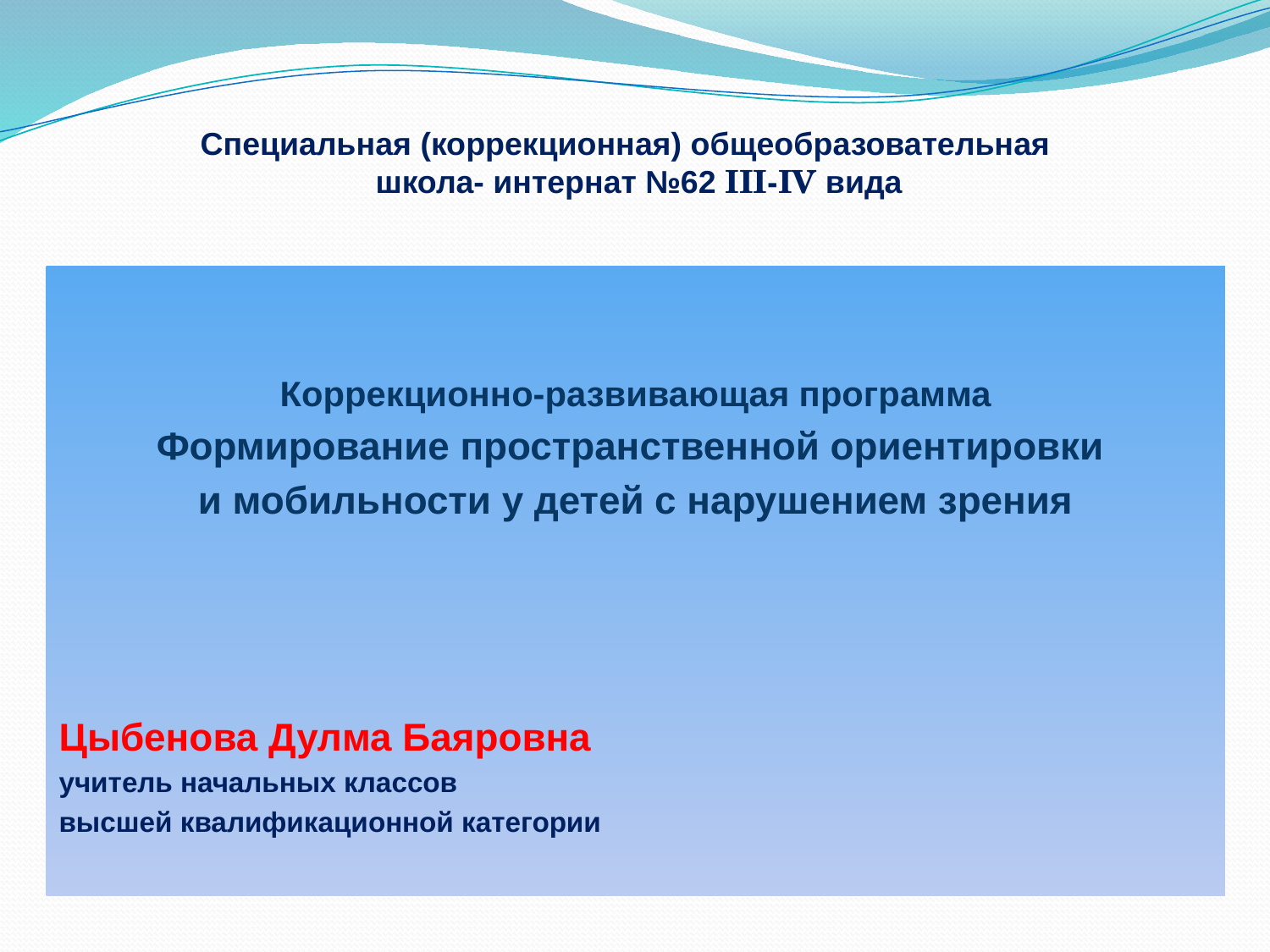

Специальная (коррекционная) общеобразовательная
школа- интернат №62 III-IV вида

Коррекционно-развивающая программа
Формирование пространственной ориентировки
и мобильности у детей с нарушением зрения

Цыбенова Дулма Баяровна
учитель начальных классов
высшей квалификационной категории